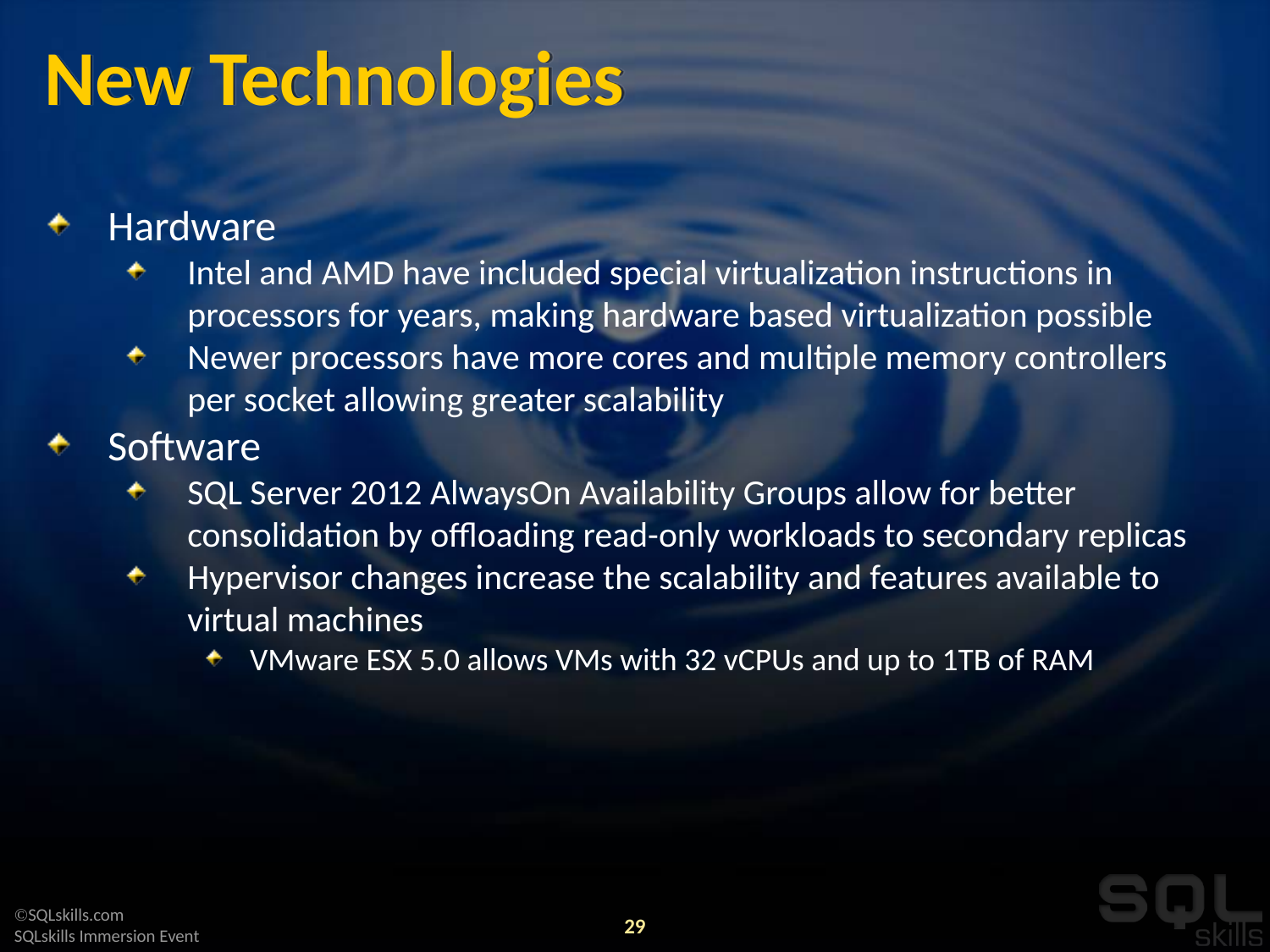

# New Technologies
Hardware
Intel and AMD have included special virtualization instructions in processors for years, making hardware based virtualization possible
Newer processors have more cores and multiple memory controllers per socket allowing greater scalability
Software
SQL Server 2012 AlwaysOn Availability Groups allow for better consolidation by offloading read-only workloads to secondary replicas
Hypervisor changes increase the scalability and features available to virtual machines
VMware ESX 5.0 allows VMs with 32 vCPUs and up to 1TB of RAM
29